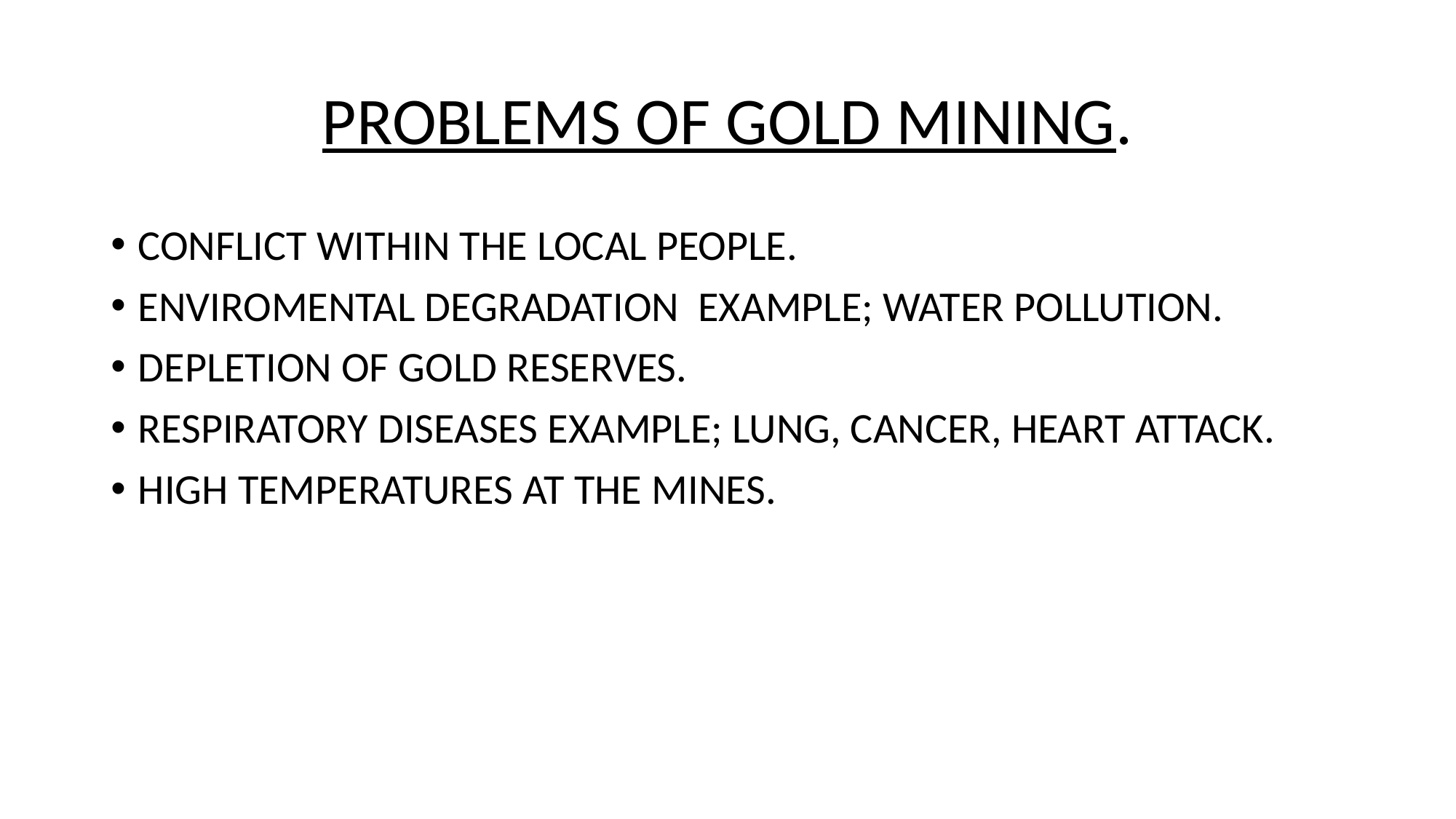

# PROBLEMS OF GOLD MINING.
CONFLICT WITHIN THE LOCAL PEOPLE.
ENVIROMENTAL DEGRADATION  EXAMPLE; WATER POLLUTION.
DEPLETION OF GOLD RESERVES.
RESPIRATORY DISEASES EXAMPLE; LUNG, CANCER, HEART ATTACK.
HIGH TEMPERATURES AT THE MINES.